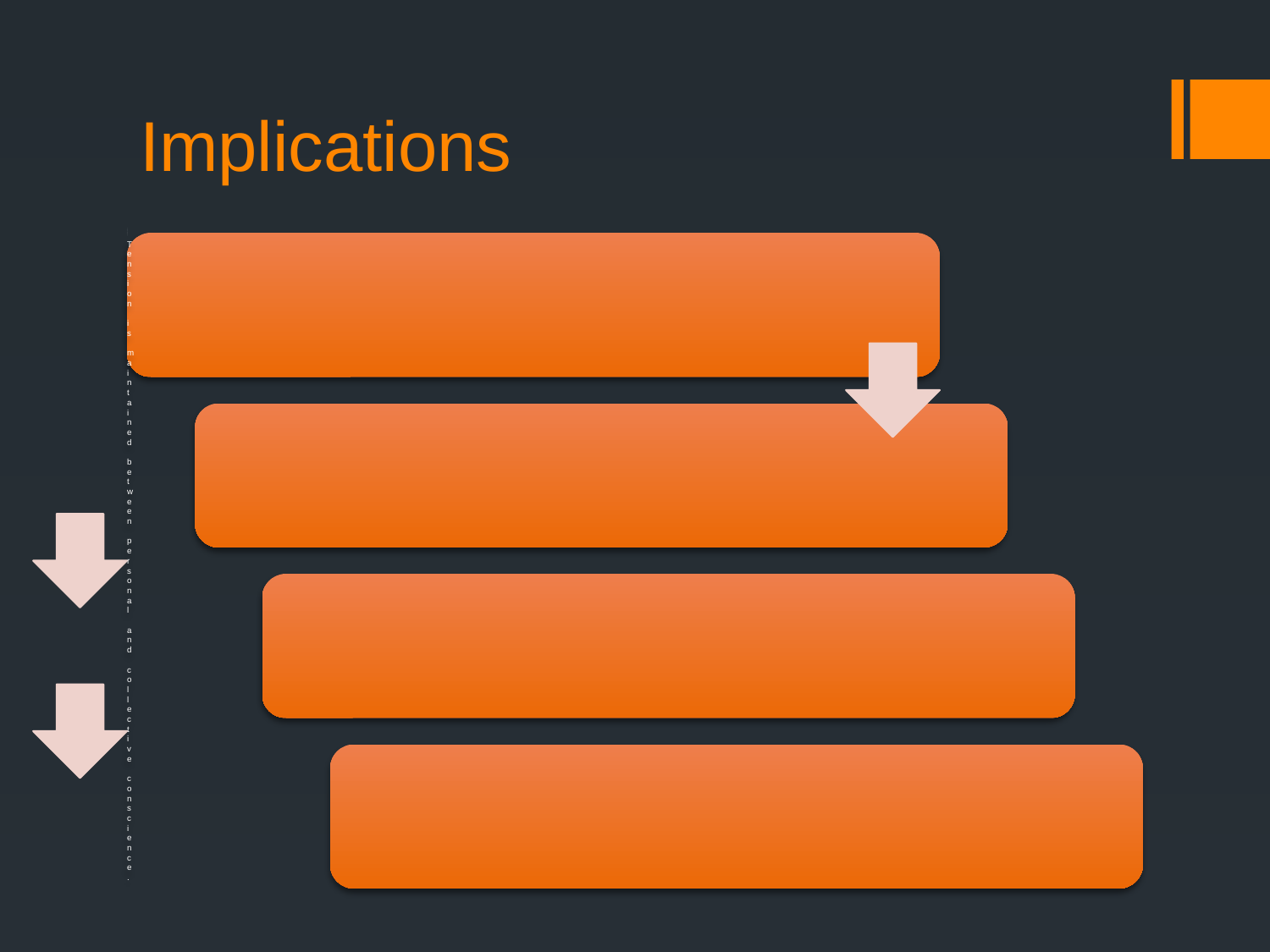

# Implications
Tension is maintained between personal and collective conscience.